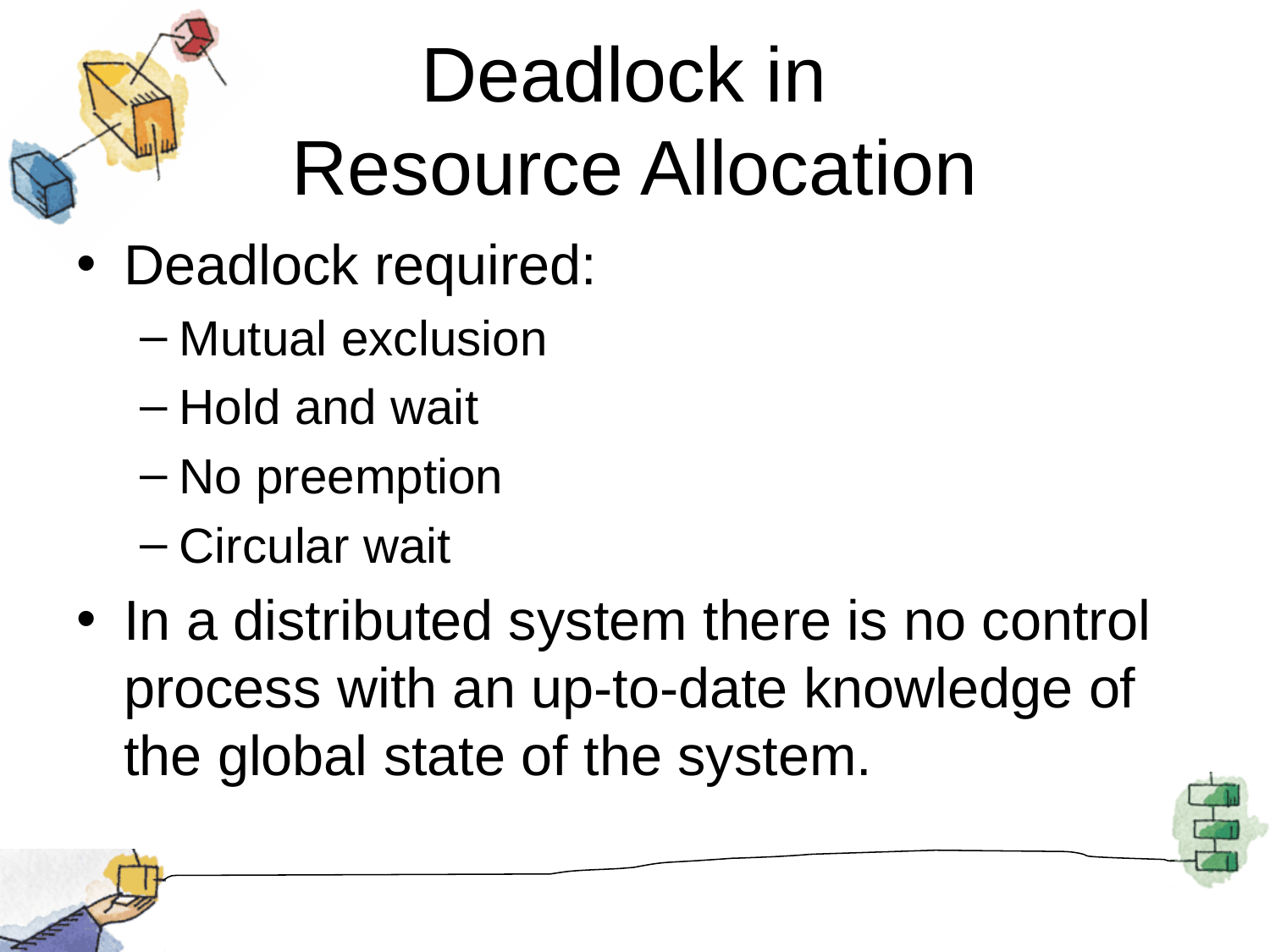

# Deadlock in Resource Allocation
Deadlock required:
Mutual exclusion
Hold and wait
No preemption
Circular wait
In a distributed system there is no control process with an up-to-date knowledge of the global state of the system.